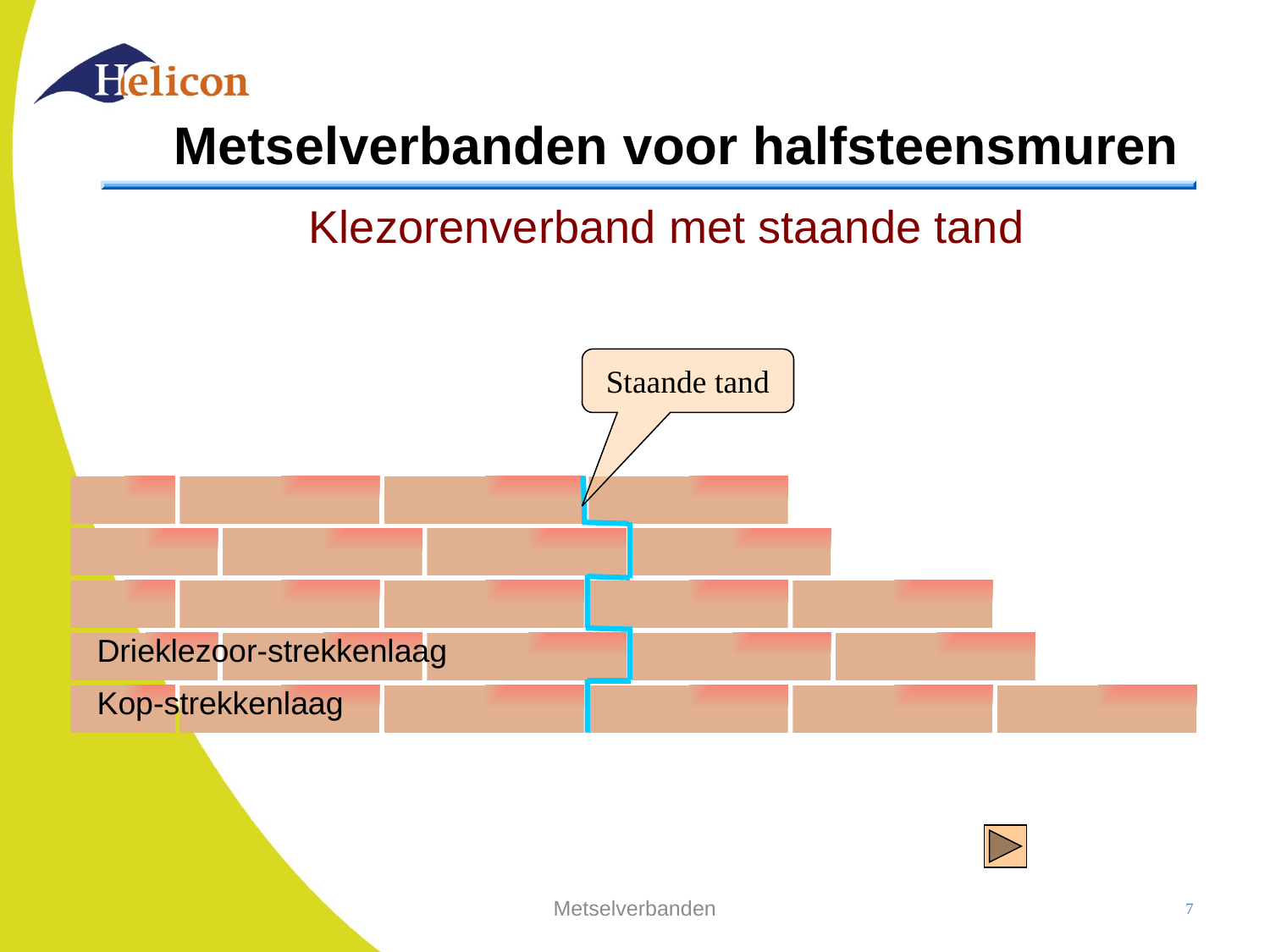

# Metselverbanden voor halfsteensmuren

Klezorenverband met staande tand
Staande tand

Drieklezoor-strekkenlaag

Kop-strekkenlaag

Metselverbanden
7